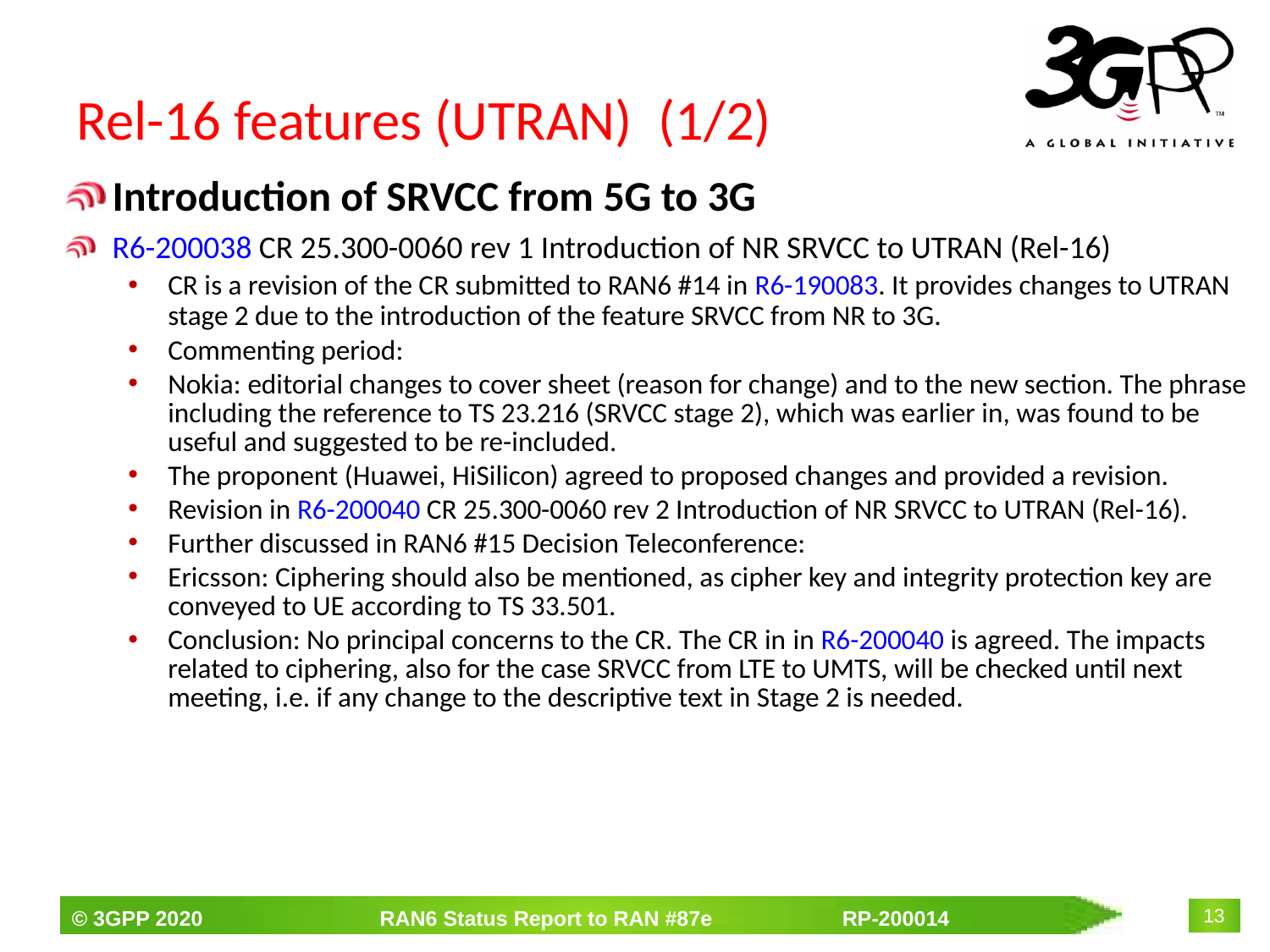

# Rel-16 features (UTRAN)  (1/2)
Introduction of SRVCC from 5G to 3G
R6-200038 CR 25.300-0060 rev 1 Introduction of NR SRVCC to UTRAN (Rel-16)
CR is a revision of the CR submitted to RAN6 #14 in R6-190083. It provides changes to UTRAN stage 2 due to the introduction of the feature SRVCC from NR to 3G.
Commenting period:
Nokia: editorial changes to cover sheet (reason for change) and to the new section. The phrase including the reference to TS 23.216 (SRVCC stage 2), which was earlier in, was found to be useful and suggested to be re-included.
The proponent (Huawei, HiSilicon) agreed to proposed changes and provided a revision.
Revision in R6-200040 CR 25.300-0060 rev 2 Introduction of NR SRVCC to UTRAN (Rel-16).
Further discussed in RAN6 #15 Decision Teleconference:
Ericsson: Ciphering should also be mentioned, as cipher key and integrity protection key are conveyed to UE according to TS 33.501.
Conclusion: No principal concerns to the CR. The CR in in R6-200040 is agreed. The impacts related to ciphering, also for the case SRVCC from LTE to UMTS, will be checked until next meeting, i.e. if any change to the descriptive text in Stage 2 is needed.